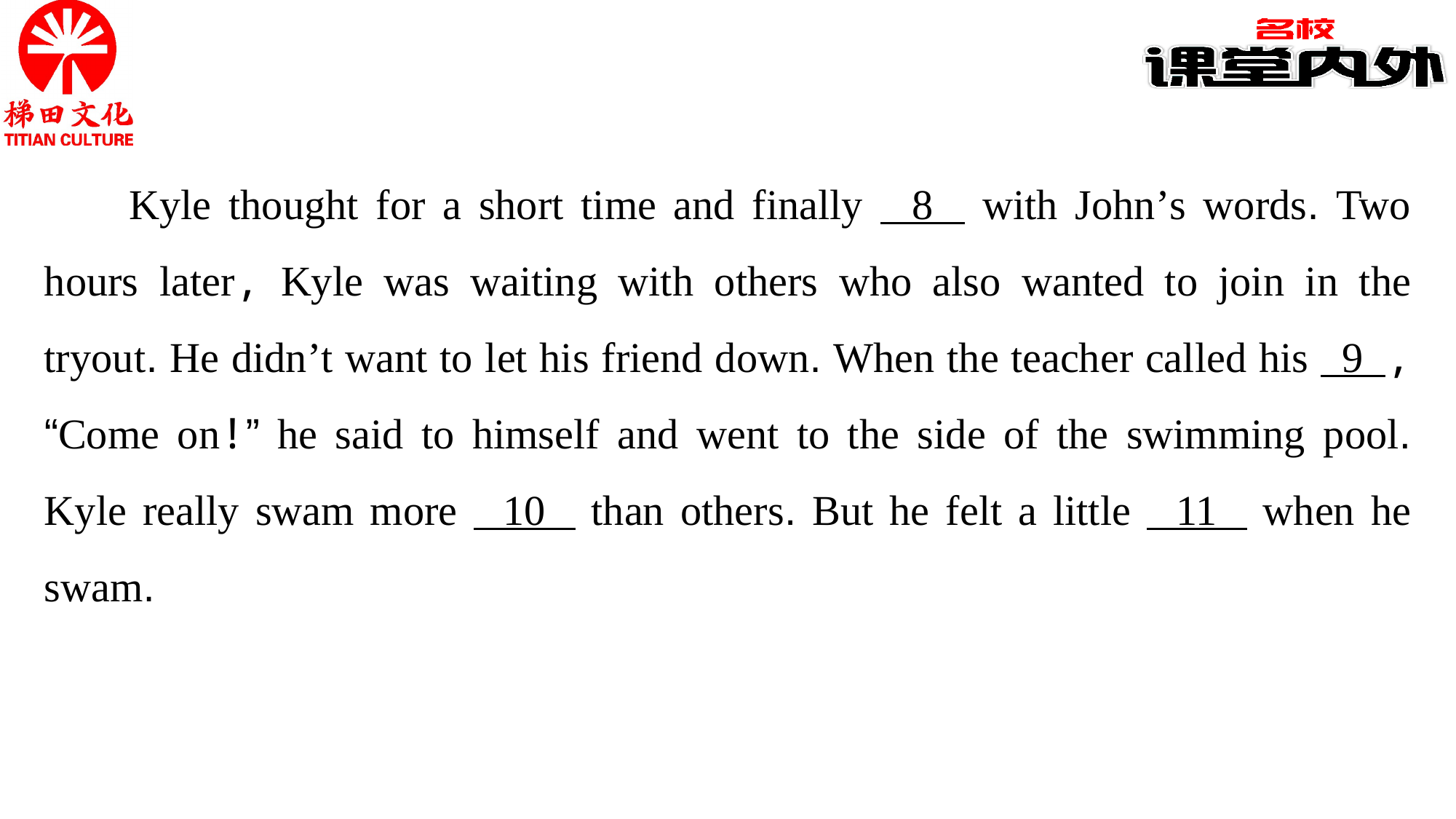

Kyle thought for a short time and finally   8   with John’s words. Two hours later, Kyle was waiting with others who also wanted to join in the tryout. He didn’t want to let his friend down. When the teacher called his   9  , “Come on!” he said to himself and went to the side of the swimming pool. Kyle really swam more   10   than others. But he felt a little   11   when he swam.